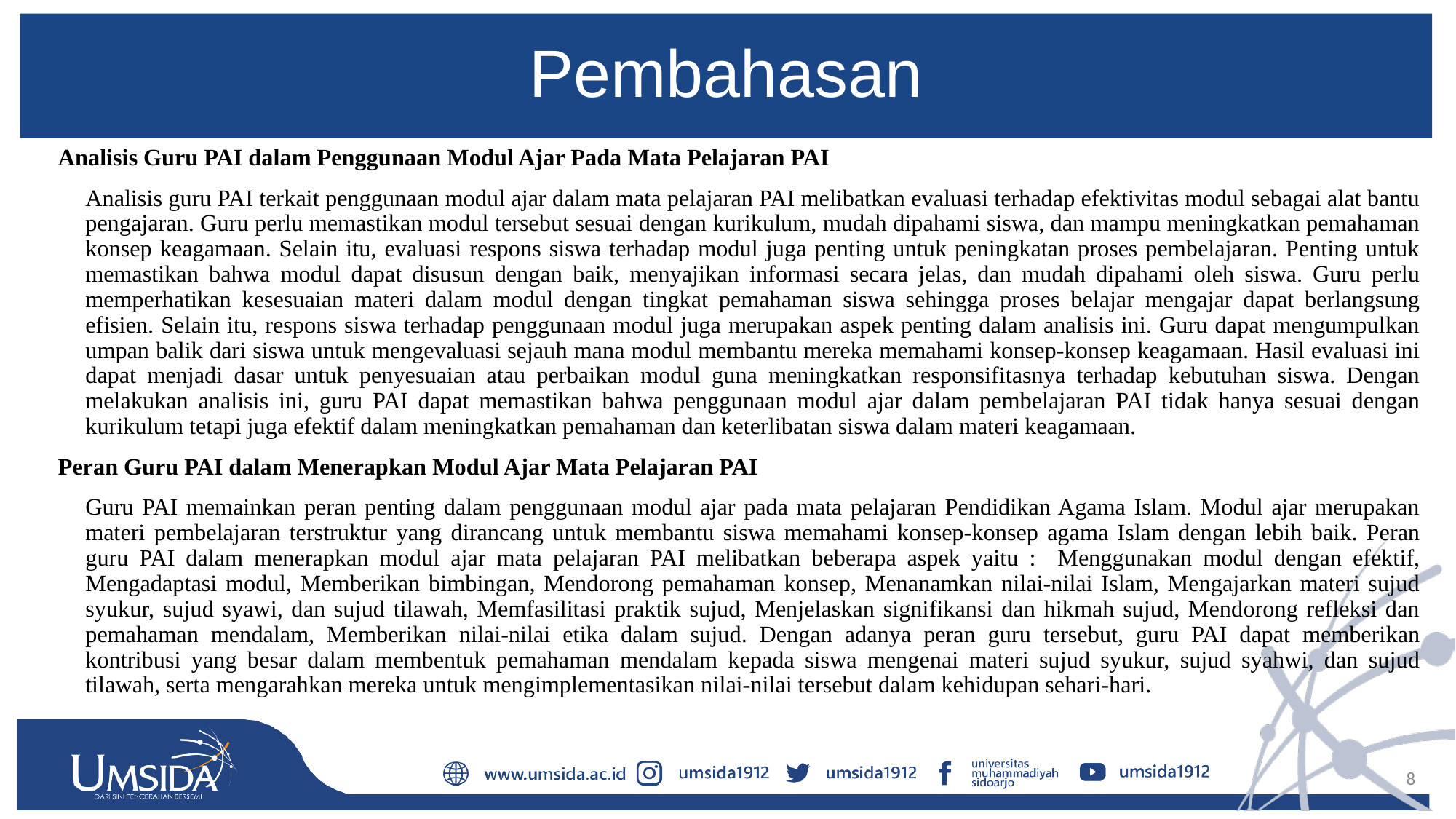

# Pembahasan
Analisis Guru PAI dalam Penggunaan Modul Ajar Pada Mata Pelajaran PAI
	Analisis guru PAI terkait penggunaan modul ajar dalam mata pelajaran PAI melibatkan evaluasi terhadap efektivitas modul sebagai alat bantu pengajaran. Guru perlu memastikan modul tersebut sesuai dengan kurikulum, mudah dipahami siswa, dan mampu meningkatkan pemahaman konsep keagamaan. Selain itu, evaluasi respons siswa terhadap modul juga penting untuk peningkatan proses pembelajaran. Penting untuk memastikan bahwa modul dapat disusun dengan baik, menyajikan informasi secara jelas, dan mudah dipahami oleh siswa. Guru perlu memperhatikan kesesuaian materi dalam modul dengan tingkat pemahaman siswa sehingga proses belajar mengajar dapat berlangsung efisien. Selain itu, respons siswa terhadap penggunaan modul juga merupakan aspek penting dalam analisis ini. Guru dapat mengumpulkan umpan balik dari siswa untuk mengevaluasi sejauh mana modul membantu mereka memahami konsep-konsep keagamaan. Hasil evaluasi ini dapat menjadi dasar untuk penyesuaian atau perbaikan modul guna meningkatkan responsifitasnya terhadap kebutuhan siswa. Dengan melakukan analisis ini, guru PAI dapat memastikan bahwa penggunaan modul ajar dalam pembelajaran PAI tidak hanya sesuai dengan kurikulum tetapi juga efektif dalam meningkatkan pemahaman dan keterlibatan siswa dalam materi keagamaan.
Peran Guru PAI dalam Menerapkan Modul Ajar Mata Pelajaran PAI
	Guru PAI memainkan peran penting dalam penggunaan modul ajar pada mata pelajaran Pendidikan Agama Islam. Modul ajar merupakan materi pembelajaran terstruktur yang dirancang untuk membantu siswa memahami konsep-konsep agama Islam dengan lebih baik. Peran guru PAI dalam menerapkan modul ajar mata pelajaran PAI melibatkan beberapa aspek yaitu :  Menggunakan modul dengan efektif, Mengadaptasi modul, Memberikan bimbingan, Mendorong pemahaman konsep, Menanamkan nilai-nilai Islam, Mengajarkan materi sujud syukur, sujud syawi, dan sujud tilawah, Memfasilitasi praktik sujud, Menjelaskan signifikansi dan hikmah sujud, Mendorong refleksi dan pemahaman mendalam, Memberikan nilai-nilai etika dalam sujud. Dengan adanya peran guru tersebut, guru PAI dapat memberikan kontribusi yang besar dalam membentuk pemahaman mendalam kepada siswa mengenai materi sujud syukur, sujud syahwi, dan sujud tilawah, serta mengarahkan mereka untuk mengimplementasikan nilai-nilai tersebut dalam kehidupan sehari-hari.